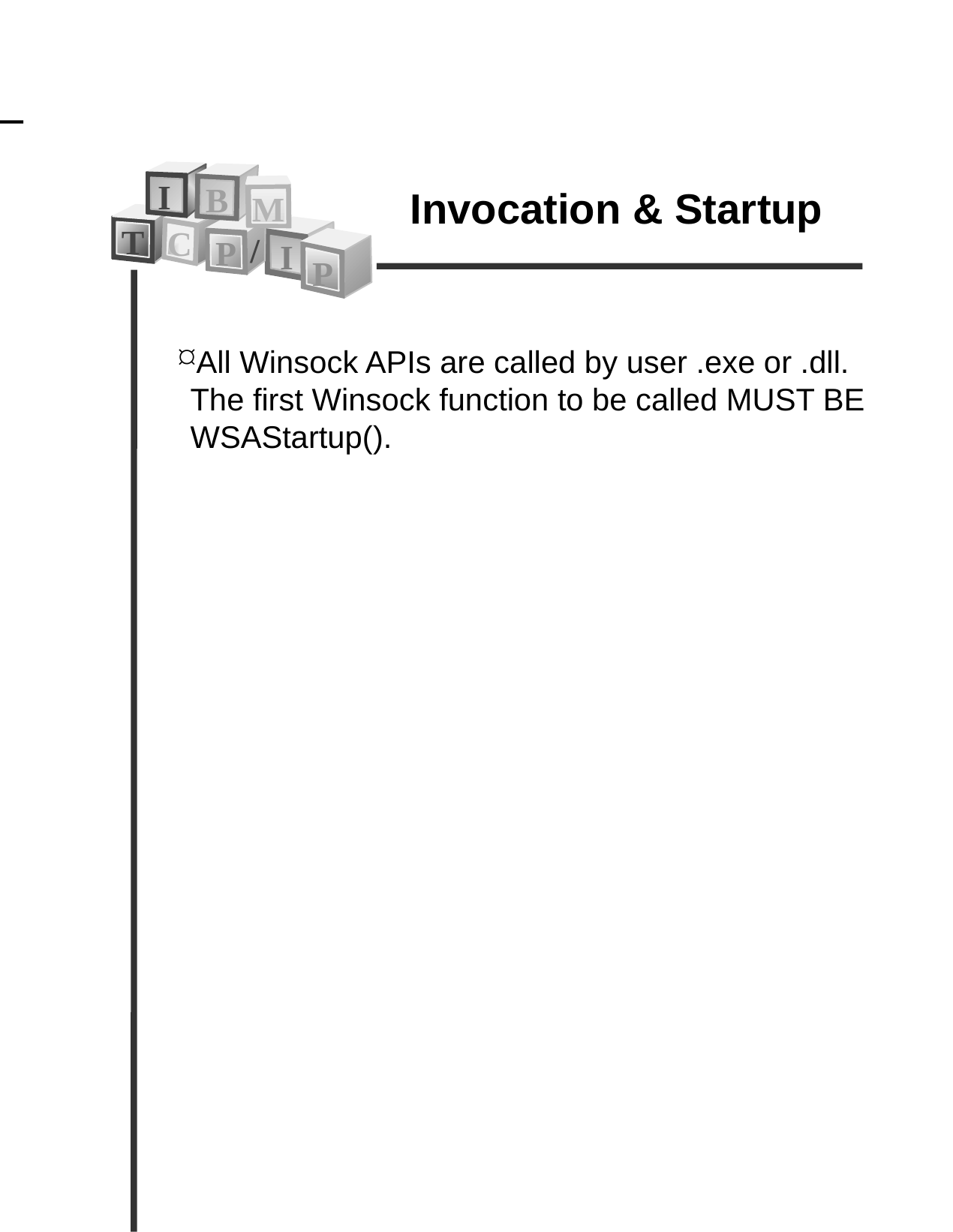

Invocation & Startup

I

B

M

T
C

/

P

I

P

All Winsock APIs are called by user .exe or .dll.  The first Winsock function to be called MUST BE WSAStartup().